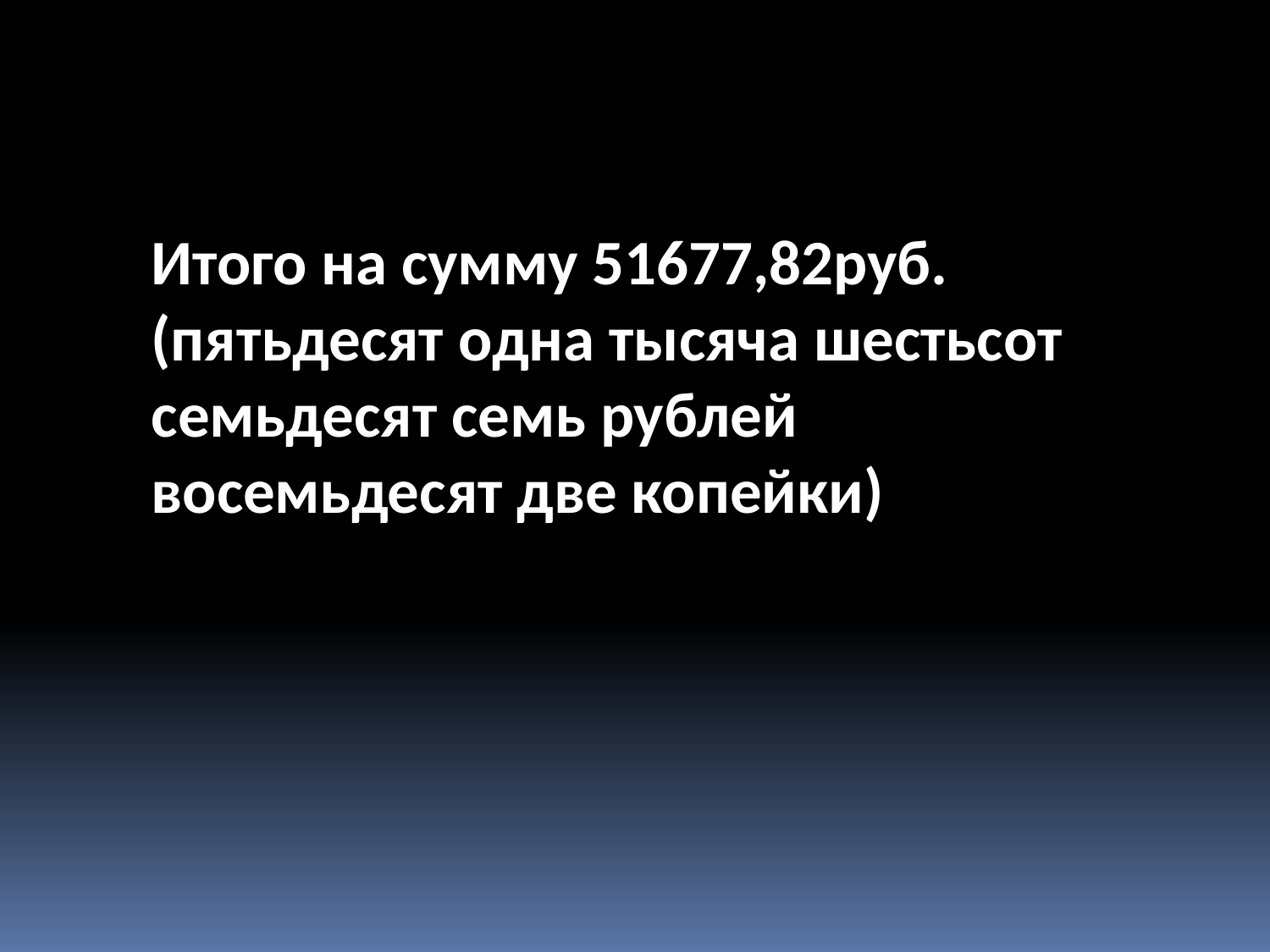

Итого на сумму 51677,82руб.  (пятьдесят одна тысяча шестьсот семьдесят семь рублей восемьдесят две копейки)